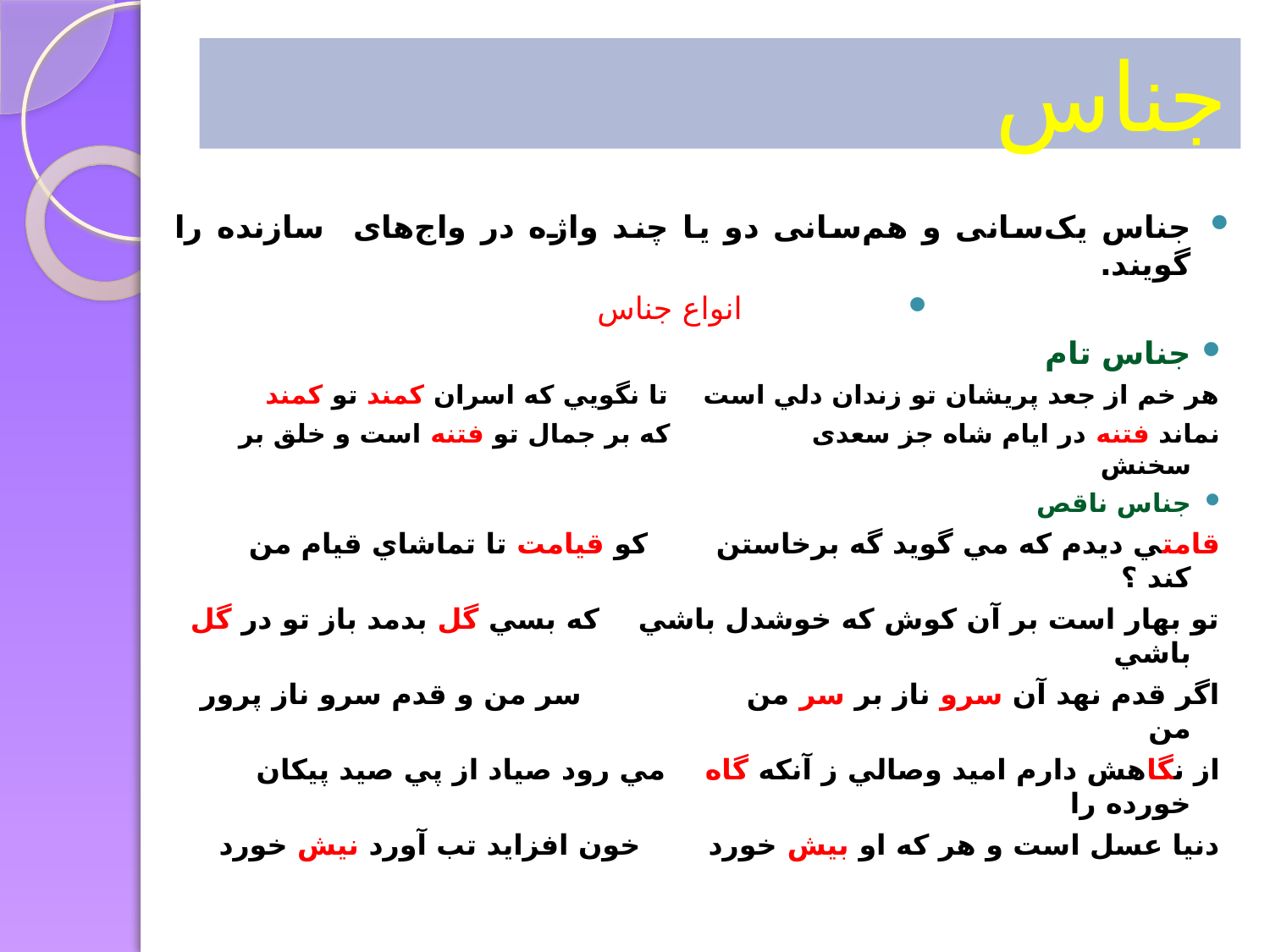

# جناس
جناس یک‌سانی و هم‌سانی دو یا چند واژه در واج‌های  سازنده را گویند.
   انواع جناس
جناس تام
هر خم از جعد پريشان تو زندان دلي است    تا نگويي كه اسران كمند تو كمند
نماند فتنه در ایام شاه جز سعدی                كه بر جمال تو فتنه است و خلق بر سخنش
جناس ناقص
قامتي ديدم كه مي گويد گه برخاستن       كو قيامت تا تماشاي قيام من كند ؟
تو بهار است بر آن كوش كه خوشدل باشي    كه بسي گل بدمد باز تو در گل باشي
اگر قدم نهد آن سرو ناز بر سر من                 سر من و قدم سرو ناز پرور من
از نگاهش دارم اميد وصالي ز آنكه گاه    مي رود صياد از پي صيد پيكان خورده را
دنيا عسل است و هر كه او بيش خورد       خون افزايد تب آورد نيش خورد